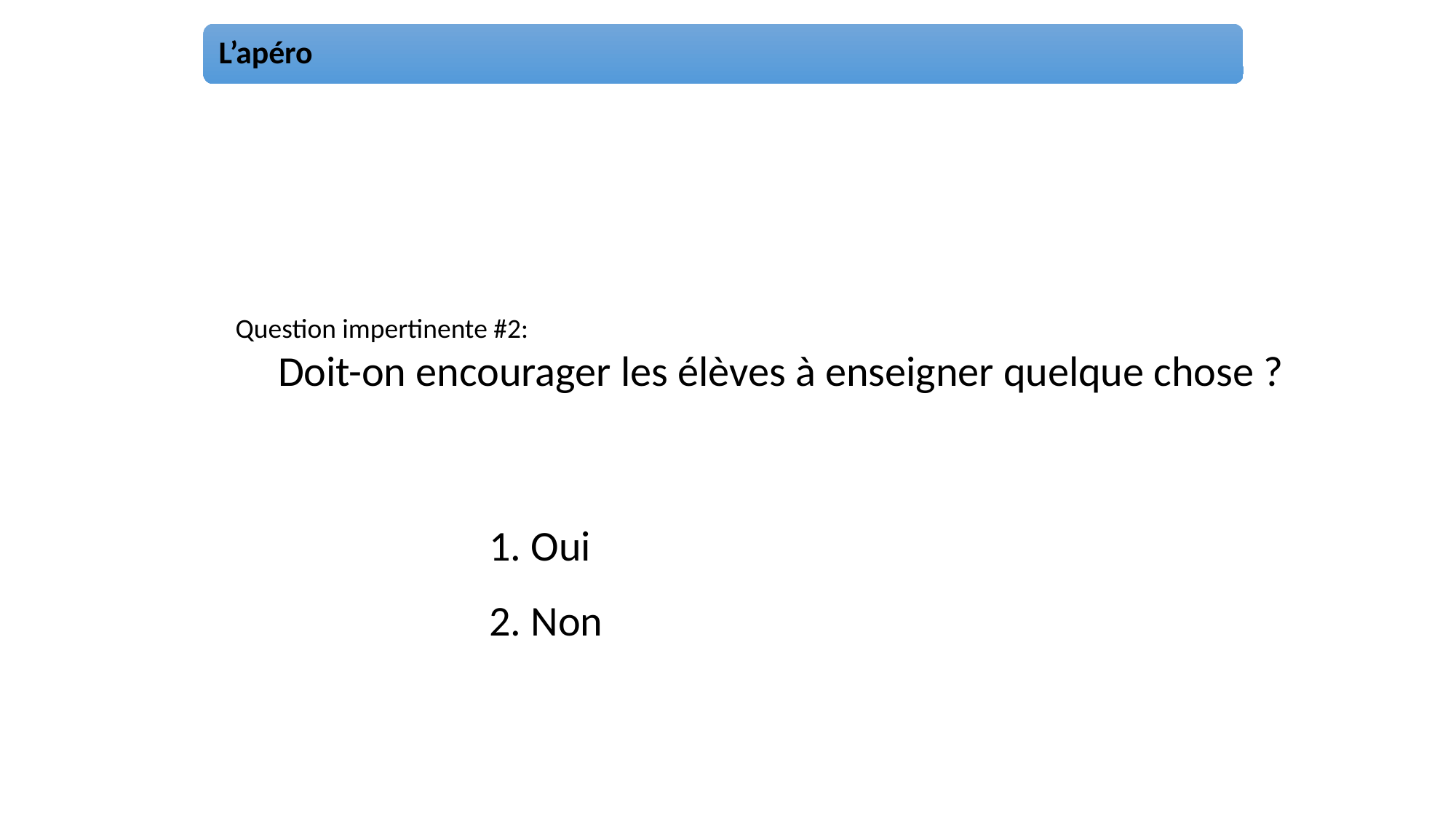

L’apéro
Question impertinente #2:
Doit-on encourager les élèves à enseigner quelque chose ?
1. Oui
2. Non